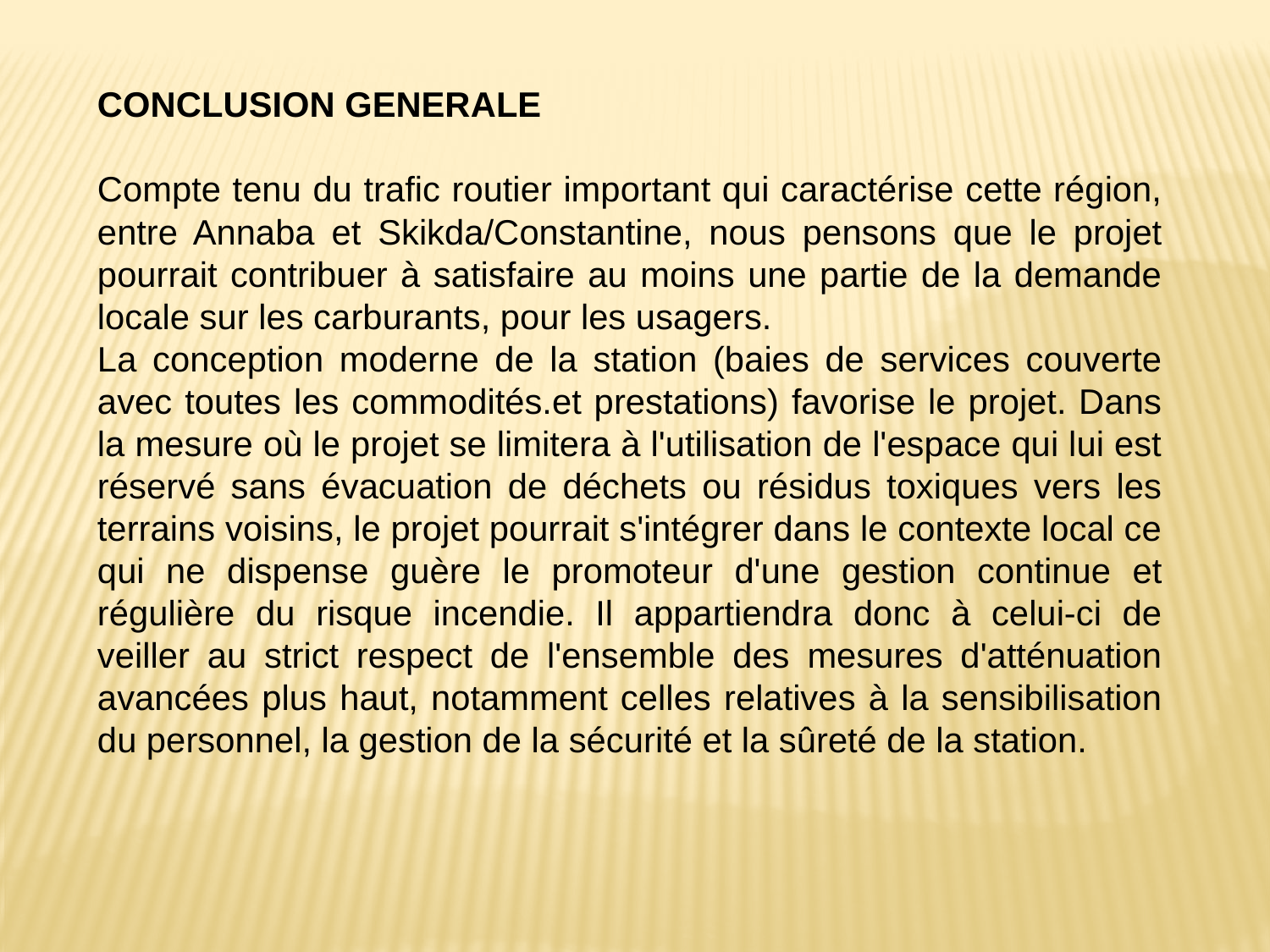

CONCLUSION GENERALE

Compte tenu du trafic routier important qui caractérise cette région, entre Annaba et Skikda/Constantine, nous pensons que le projet pourrait contribuer à satisfaire au moins une partie de la demande locale sur les carburants, pour les usagers.
La conception moderne de la station (baies de services couverte avec toutes les commodités.et prestations) favorise le projet. Dans la mesure où le projet se limitera à l'utilisation de l'espace qui lui est réservé sans évacuation de déchets ou résidus toxiques vers les terrains voisins, le projet pourrait s'intégrer dans le contexte local ce qui ne dispense guère le promoteur d'une gestion continue et régulière du risque incendie. Il appartiendra donc à celui-ci de veiller au strict respect de l'ensemble des mesures d'atténuation avancées plus haut, notamment celles relatives à la sensibilisation du personnel, la gestion de la sécurité et la sûreté de la station.